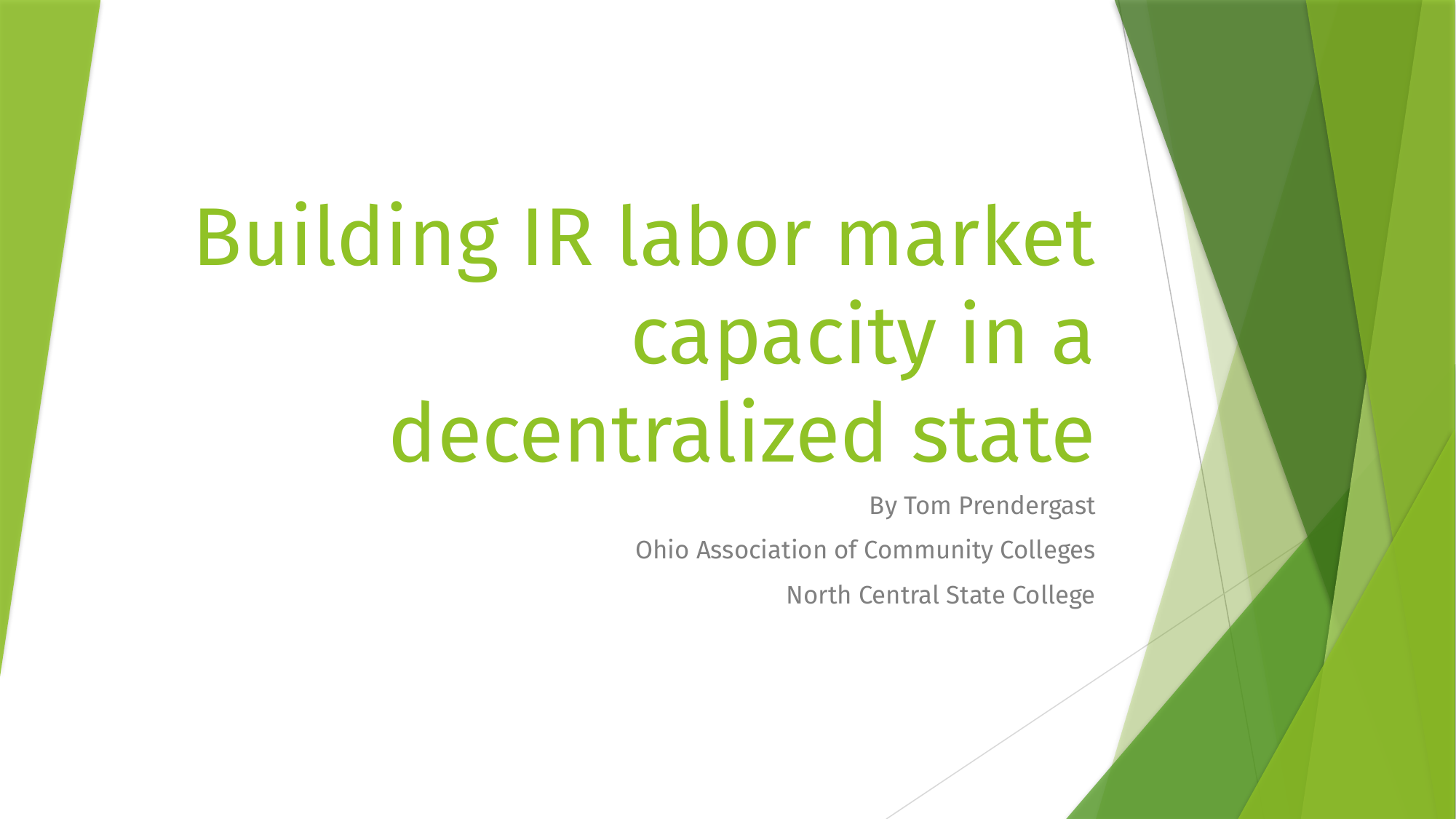

# Building IR labor market capacity in a decentralized state
By Tom Prendergast
Ohio Association of Community Colleges
North Central State College